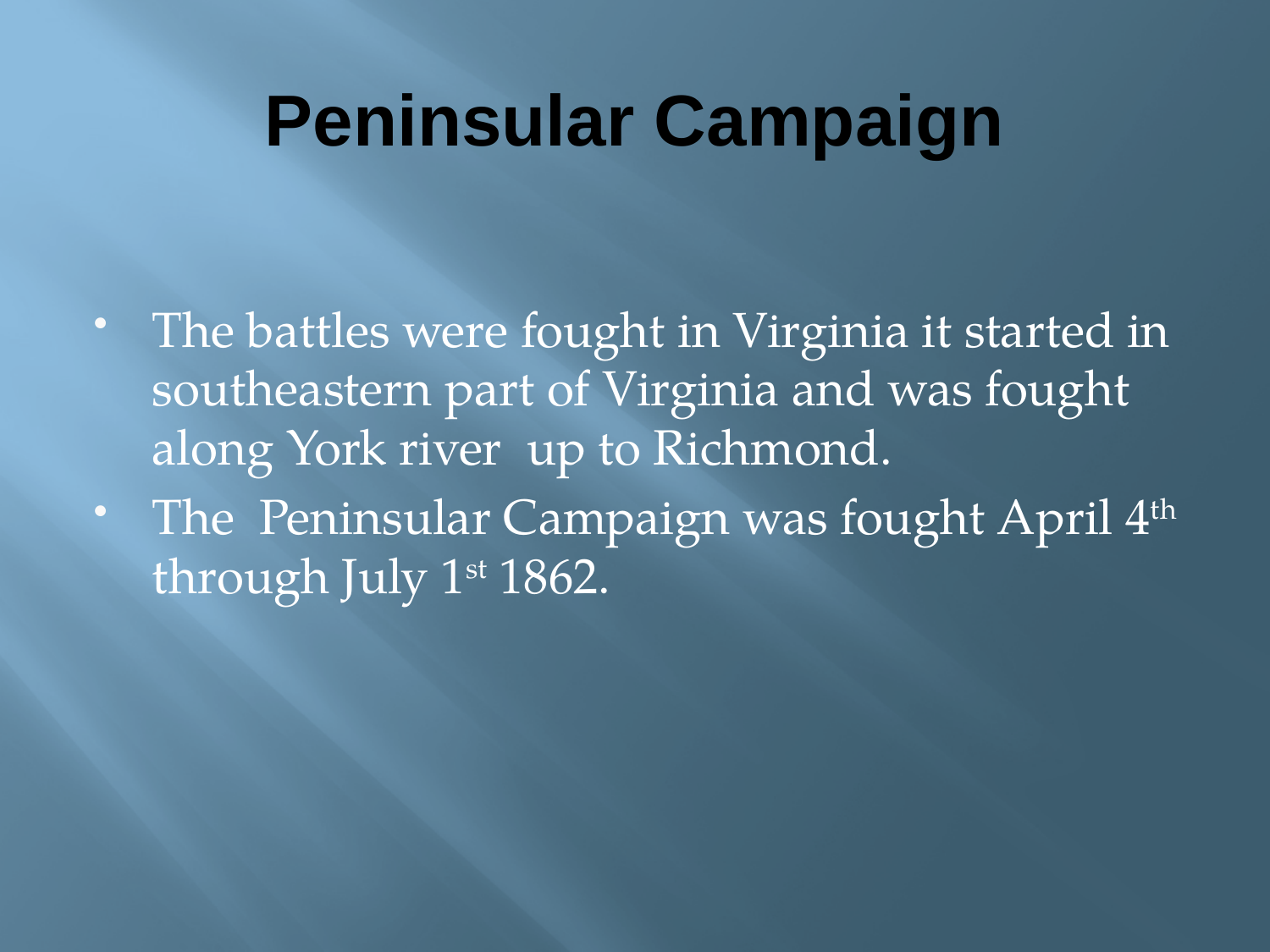

# Peninsular Campaign

The battles were fought in Virginia it started in southeastern part of Virginia and was fought along York river  up to Richmond.
The  Peninsular Campaign was fought April 4th through July 1st 1862.